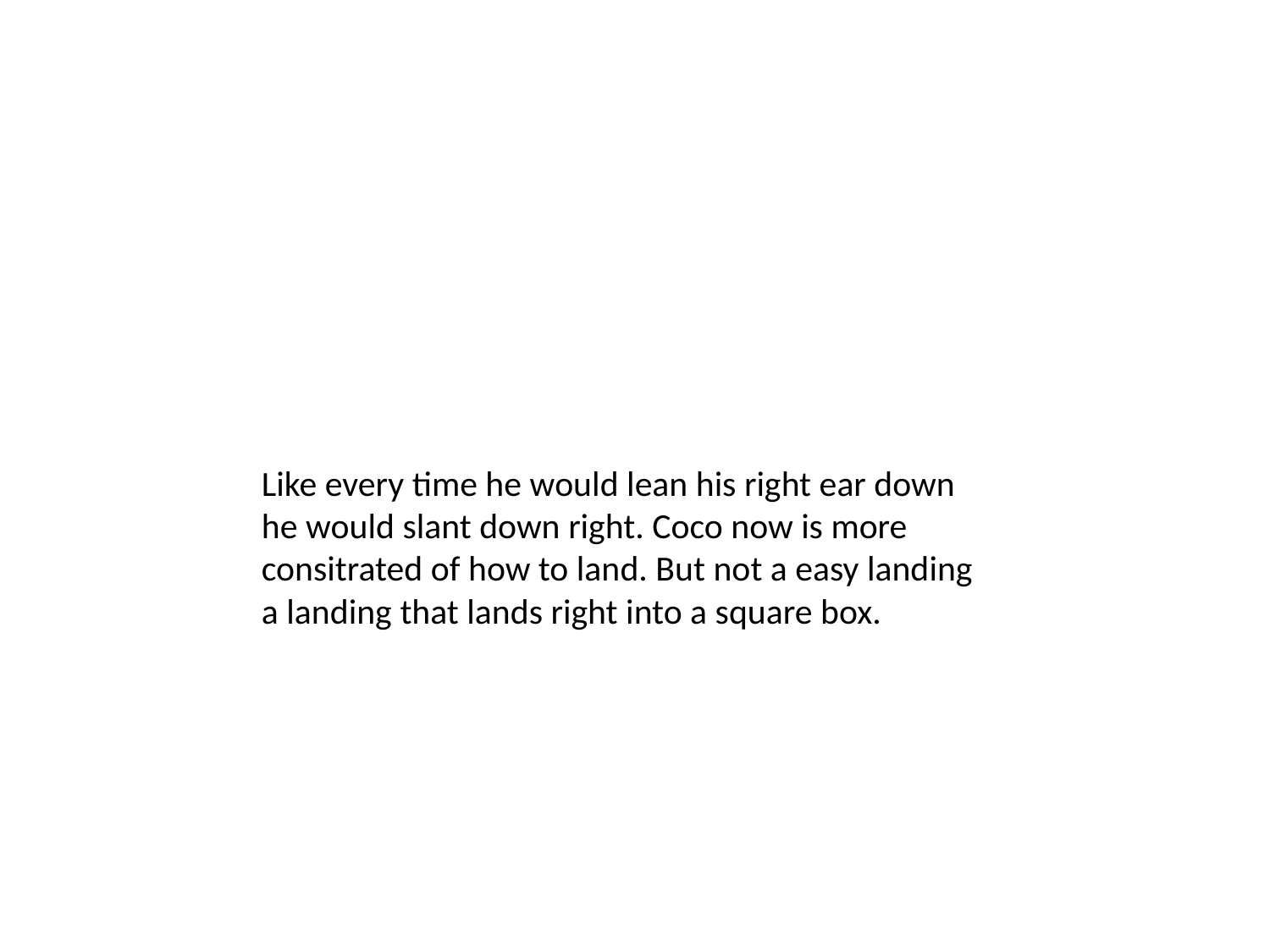

Like every time he would lean his right ear down  he would slant down right. Coco now is more consitrated of how to land. But not a easy landing a landing that lands right into a square box.